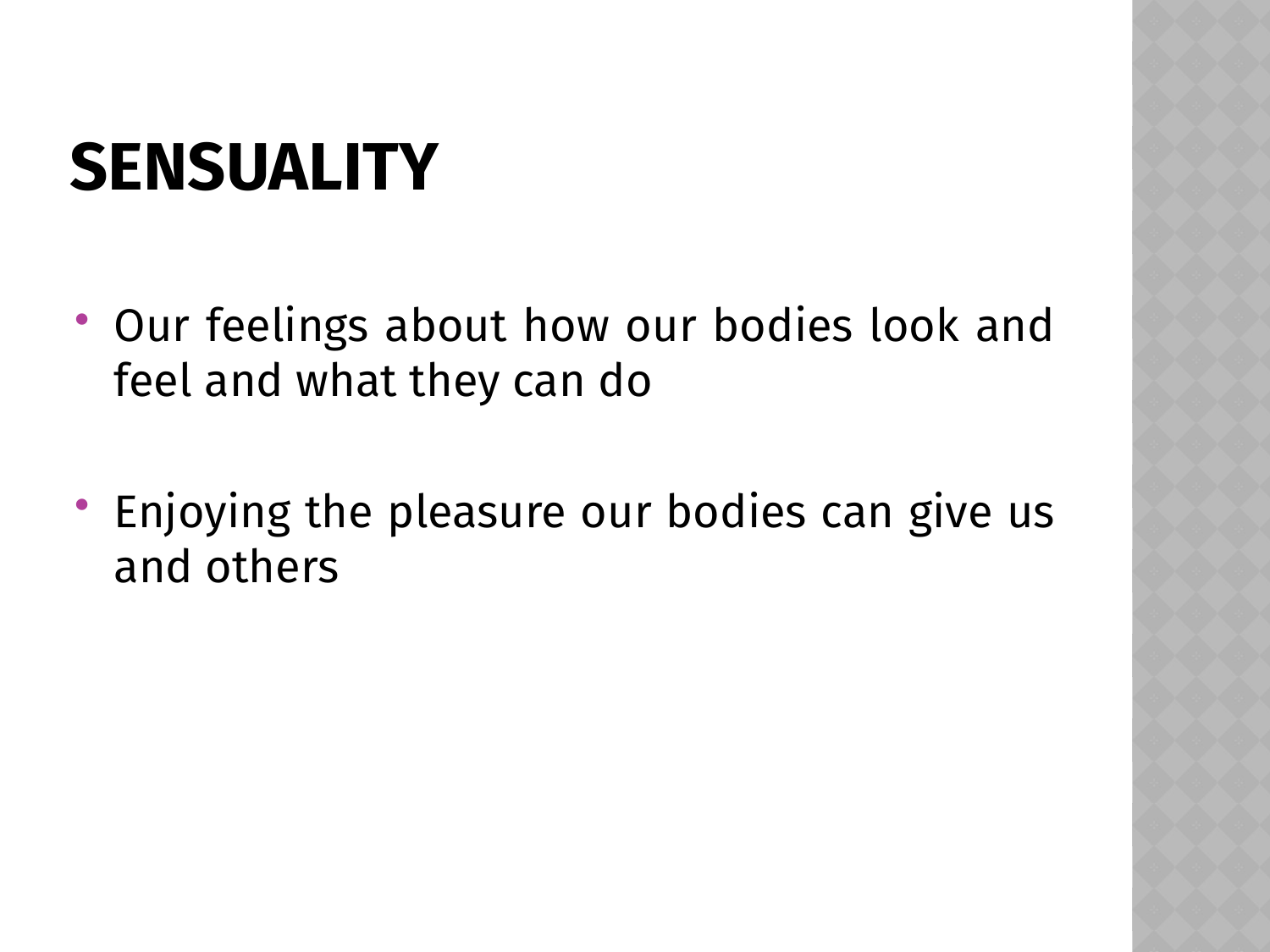

# Sensuality

Our feelings about how our bodies look and feel and what they can do

Enjoying the pleasure our bodies can give us and others